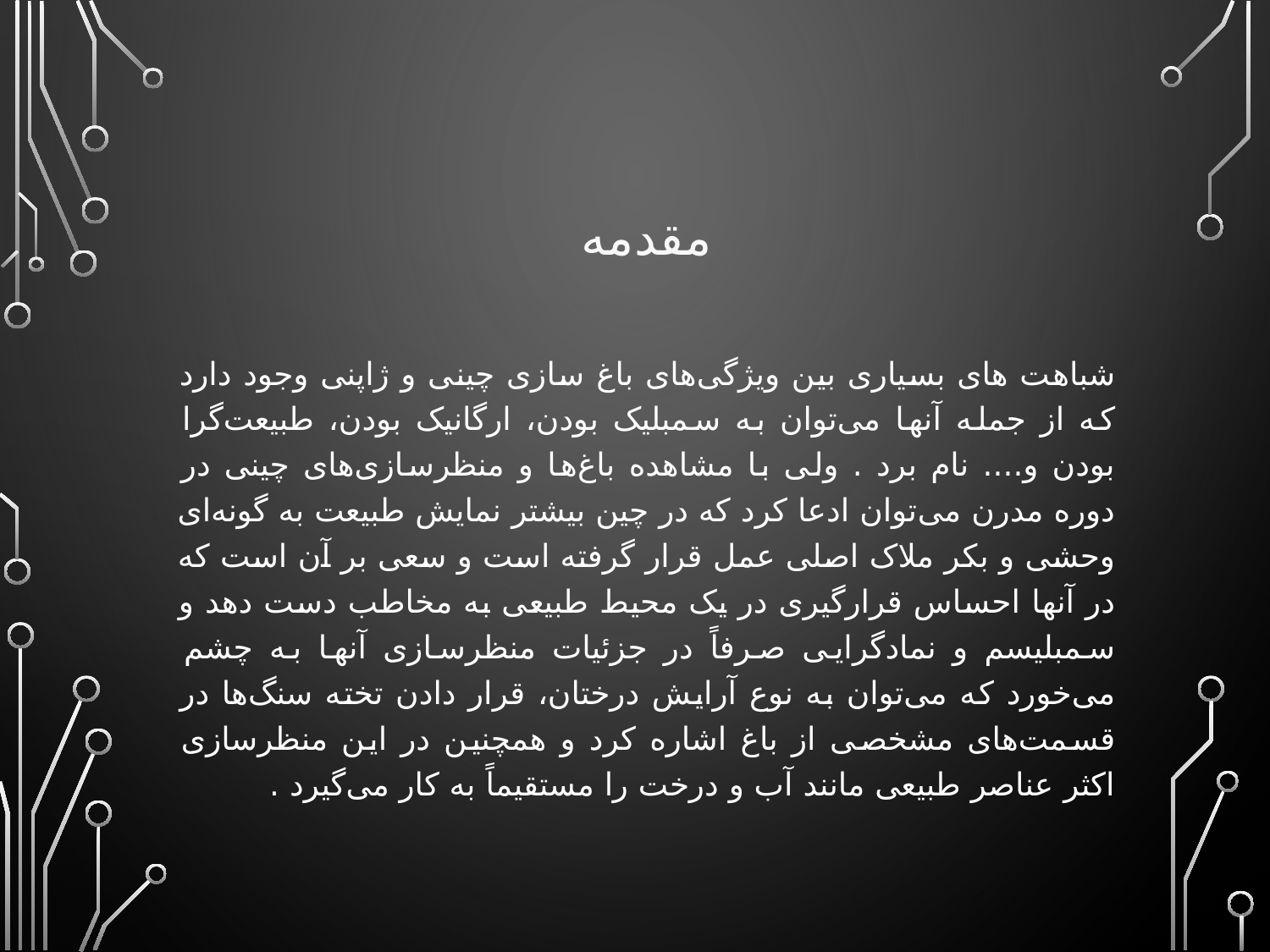

مقدمه
شباهت های بسیاری بین ویژگی‌های باغ سازی چینی و ژاپنی وجود دارد که از جمله آنها می‌توان به سمبلیک بودن، ارگانیک بودن، طبیعت‌گرا بودن و.... نام برد . ولی با مشاهده باغ‌ها و منظرسازی‌های چینی در دوره مدرن می‌توان ادعا کرد که در چین بیشتر نمایش طبیعت به گونه‌ای وحشی و بکر ملاک اصلی عمل قرار گرفته است و سعی بر آن است که در آنها احساس قرارگیری در یک محیط طبیعی به مخاطب دست دهد و سمبلیسم و نمادگرایی صرفاً در جزئیات منظرسازی آنها به چشم می‌خورد که می‌توان به نوع آرایش درختان، قرار دادن تخته سنگ‌ها در قسمت‌های مشخصی از باغ اشاره کرد و همچنین در این منظرسازی اکثر عناصر طبیعی مانند آب و درخت را مستقیماً به کار می‌گیرد .